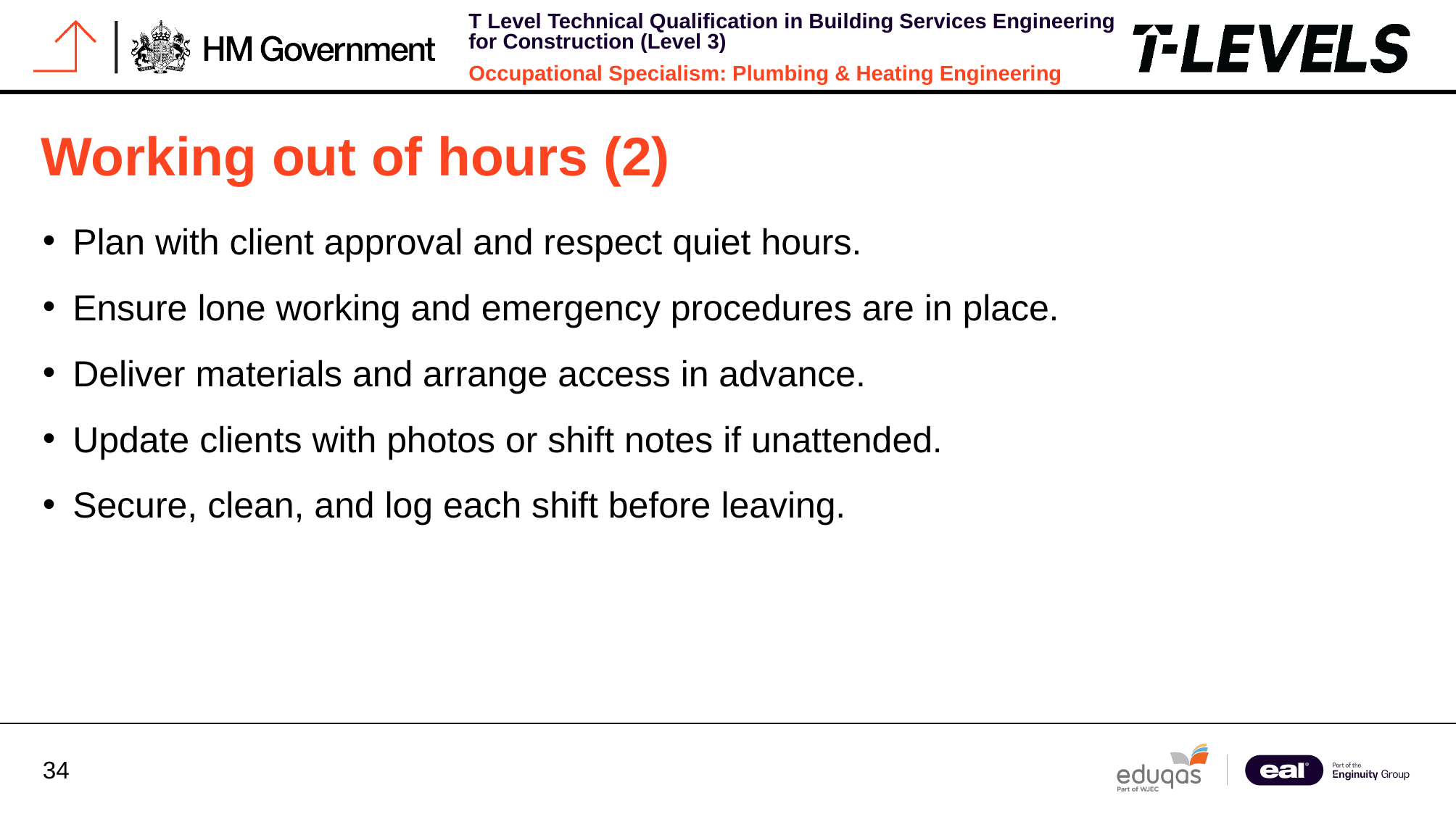

# Working out of hours (2)
Plan with client approval and respect quiet hours.
Ensure lone working and emergency procedures are in place.
Deliver materials and arrange access in advance.
Update clients with photos or shift notes if unattended.
Secure, clean, and log each shift before leaving.